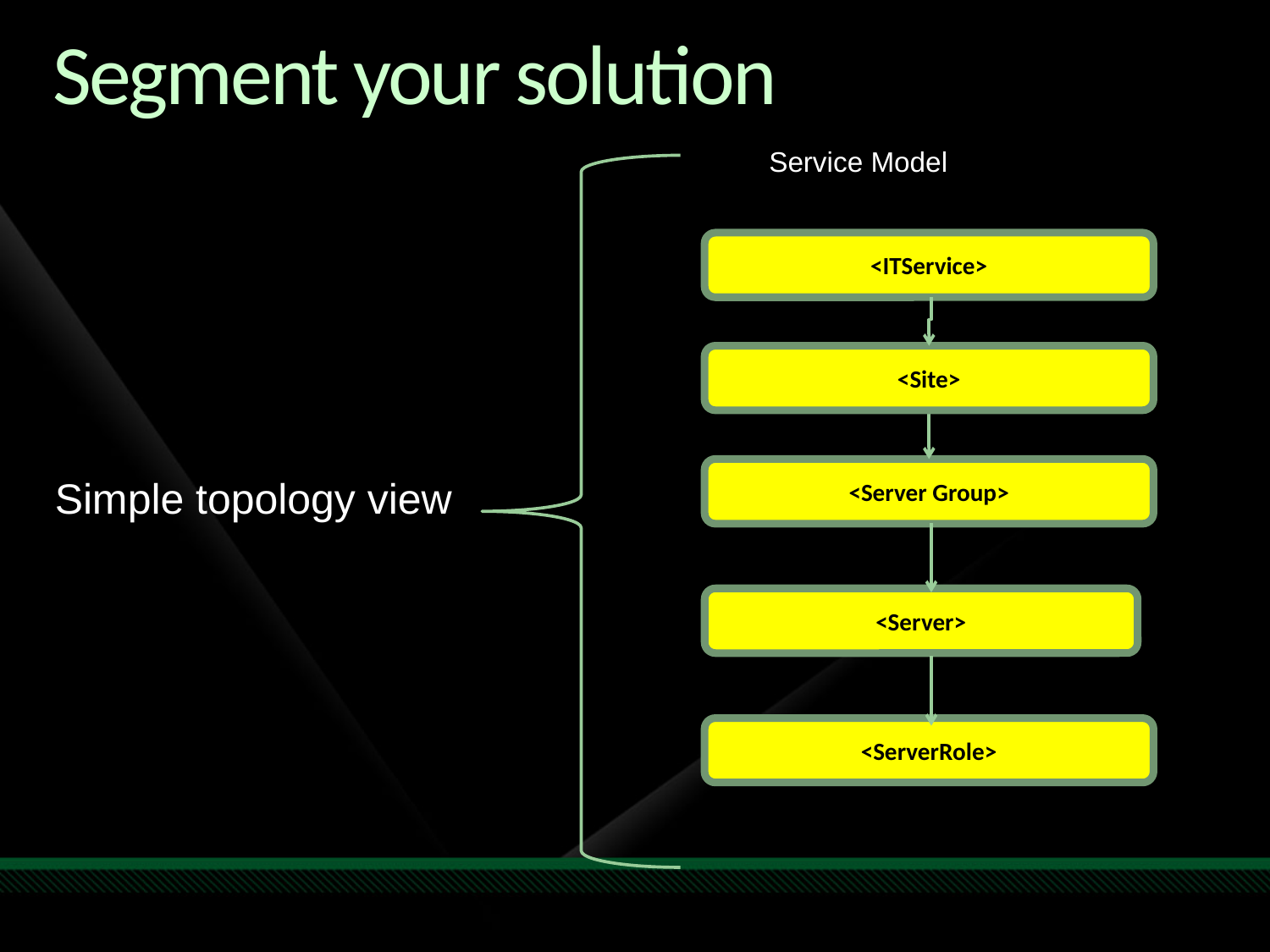

# Segment your solution
Service Model

<ITService>
<Site>
<Server Group>
Simple topology view
<Server>
<ServerRole>